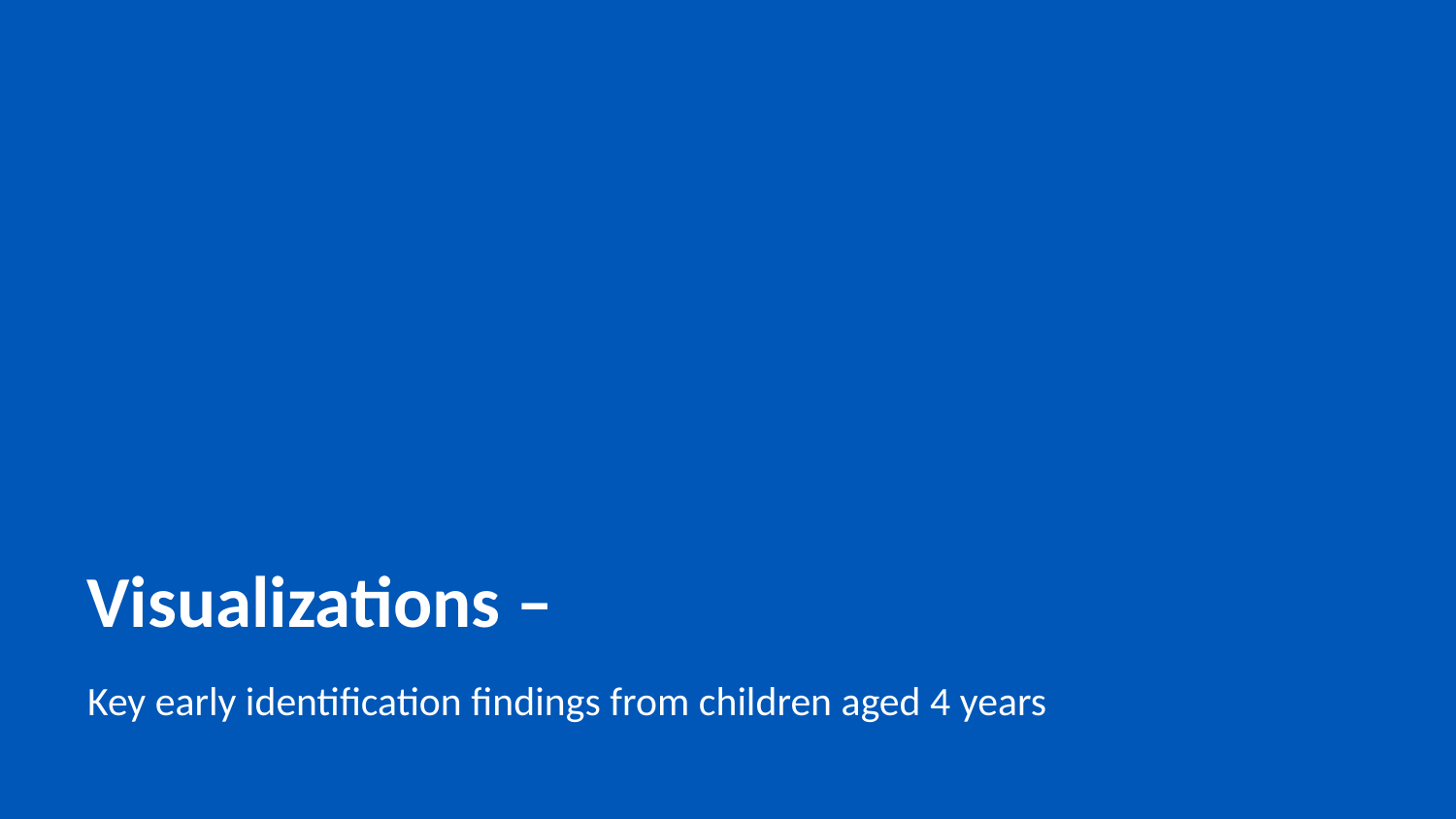

# Visualizations –
Key early identification findings from children aged 4 years